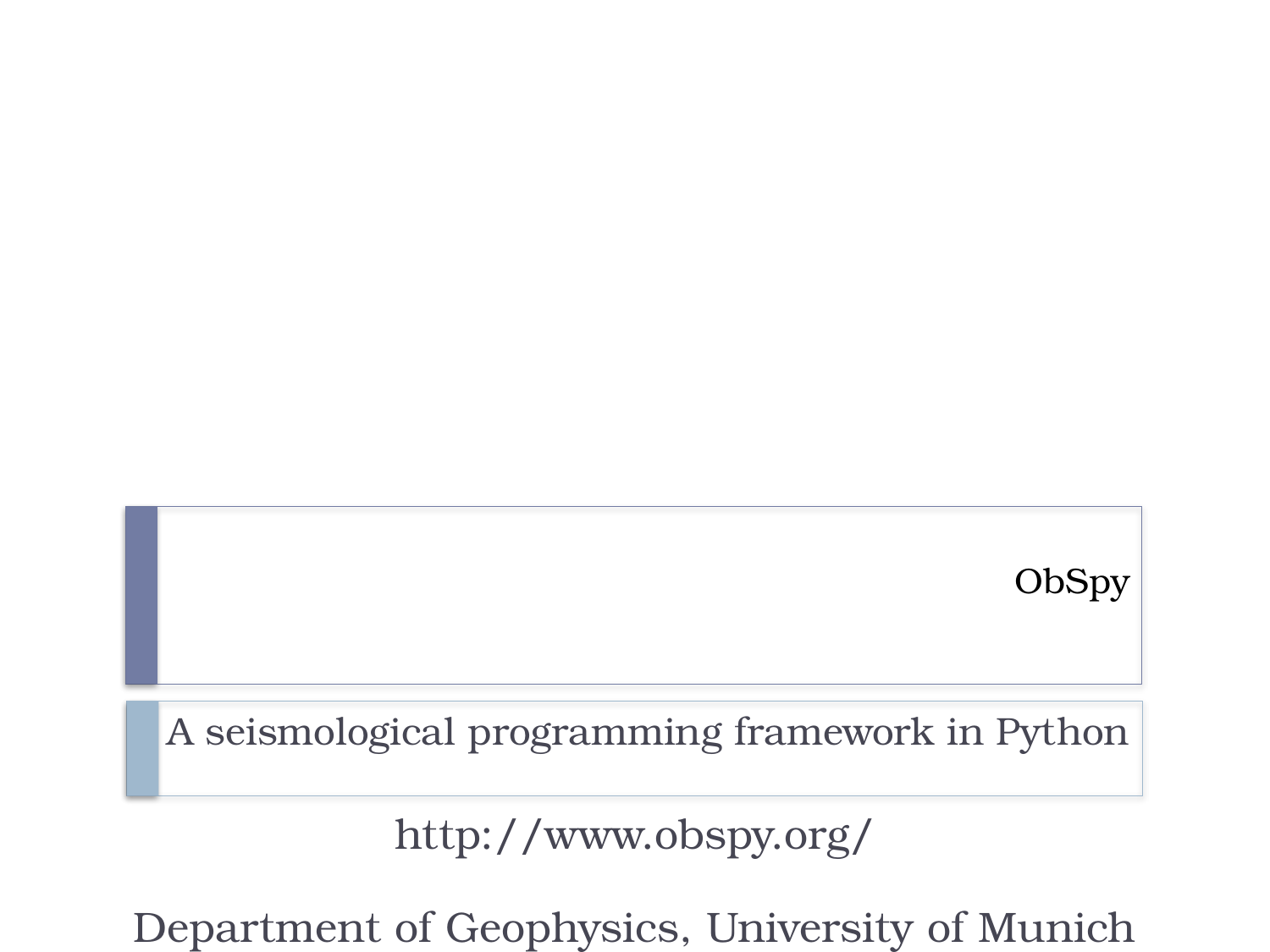

# ObSpy
A seismological programming framework in Python

http://www.obspy.org/
Department of Geophysics, University of Munich